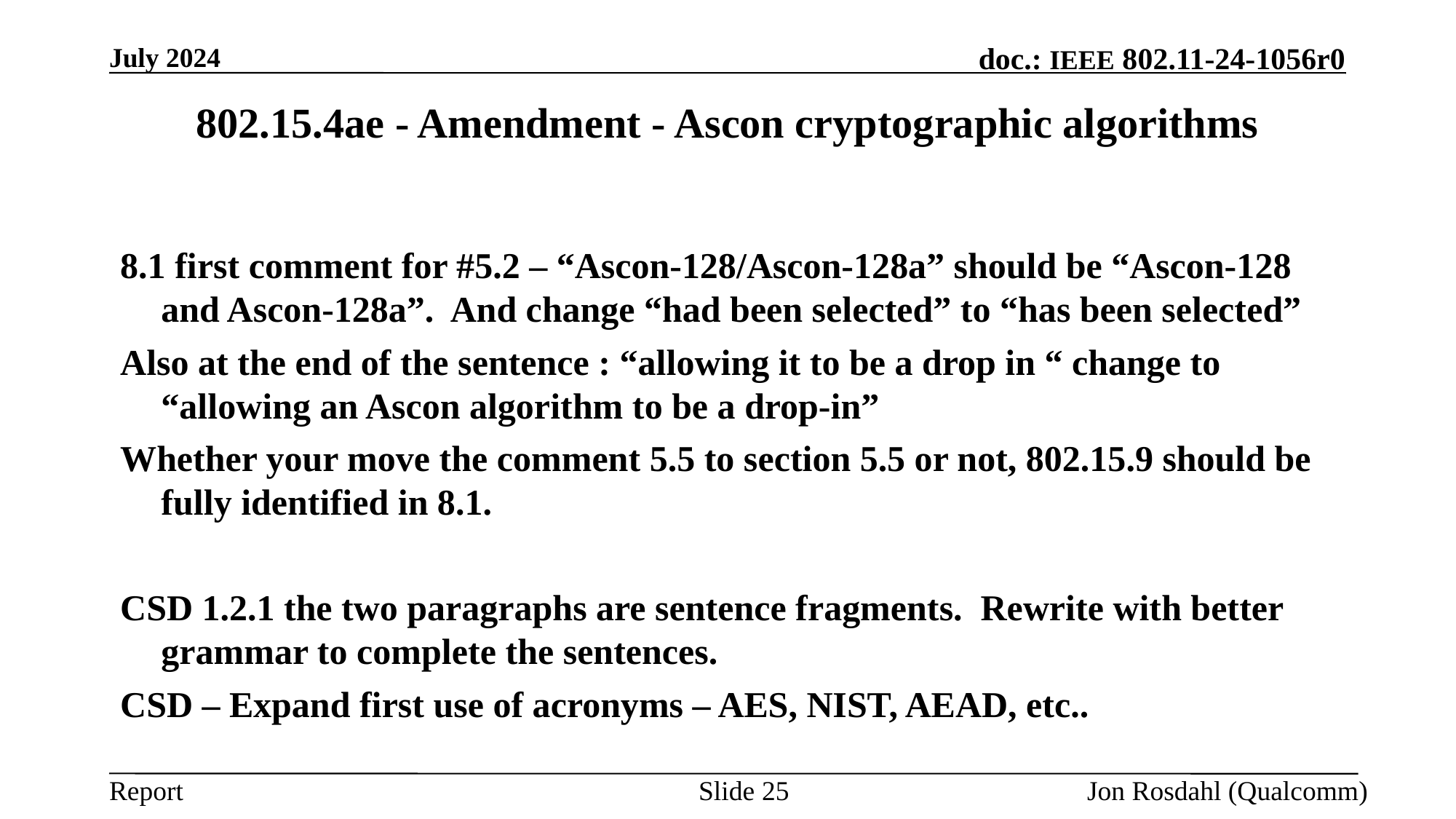

July 2024
# 802.15.4ae - Amendment - Ascon cryptographic algorithms
8.1 first comment for #5.2 – “Ascon-128/Ascon-128a” should be “Ascon-128 and Ascon-128a”.  And change “had been selected” to “has been selected”
Also at the end of the sentence : “allowing it to be a drop in “ change to “allowing an Ascon algorithm to be a drop-in”
Whether your move the comment 5.5 to section 5.5 or not, 802.15.9 should be fully identified in 8.1.

CSD 1.2.1 the two paragraphs are sentence fragments.  Rewrite with better grammar to complete the sentences.
CSD – Expand first use of acronyms – AES, NIST, AEAD, etc..
Slide 25
Jon Rosdahl (Qualcomm)